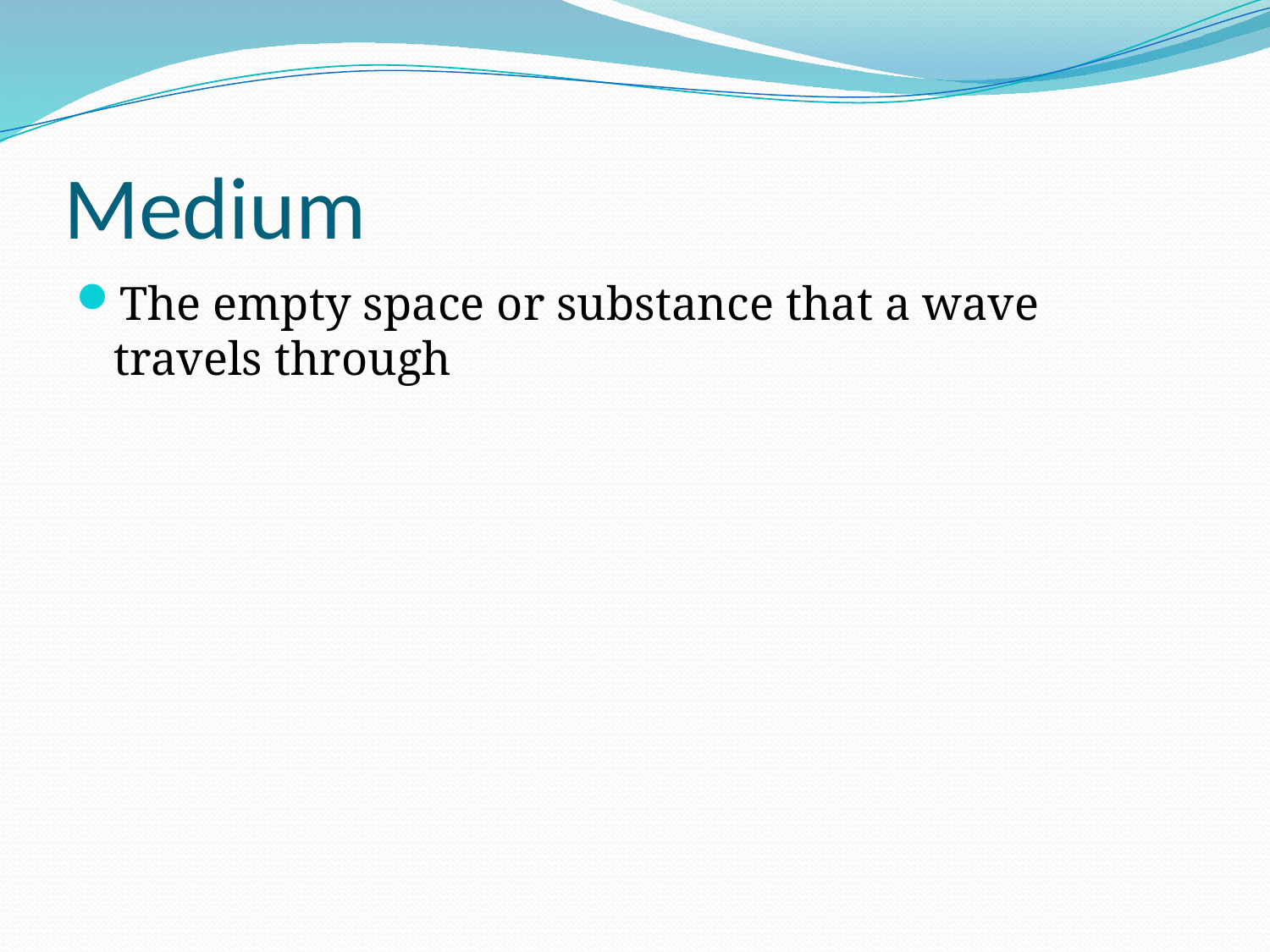

# Medium
The empty space or substance that a wave travels through